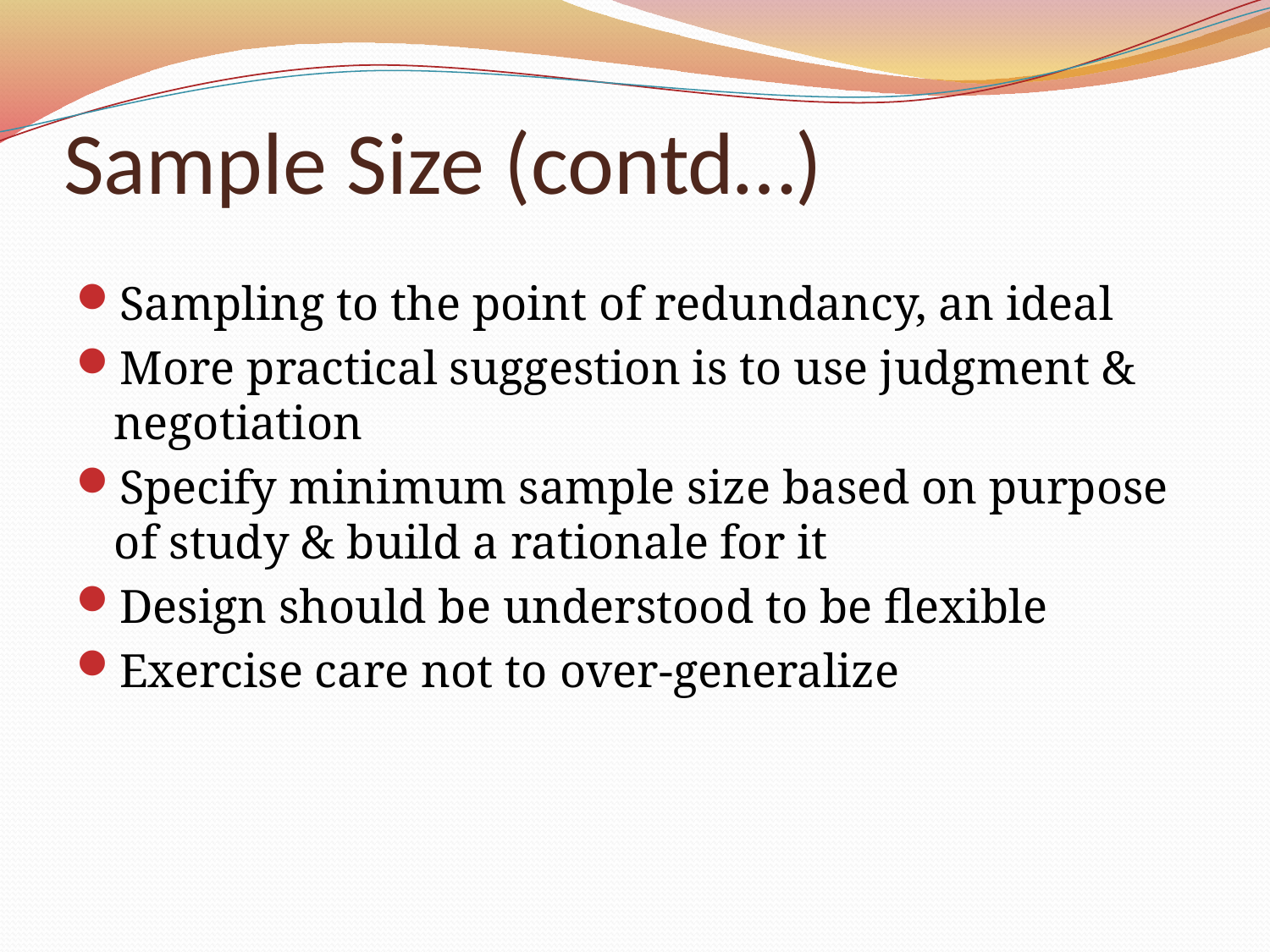

# Sample Size (contd…)
Sampling to the point of redundancy, an ideal
More practical suggestion is to use judgment & negotiation
Specify minimum sample size based on purpose of study & build a rationale for it
Design should be understood to be flexible
Exercise care not to over-generalize